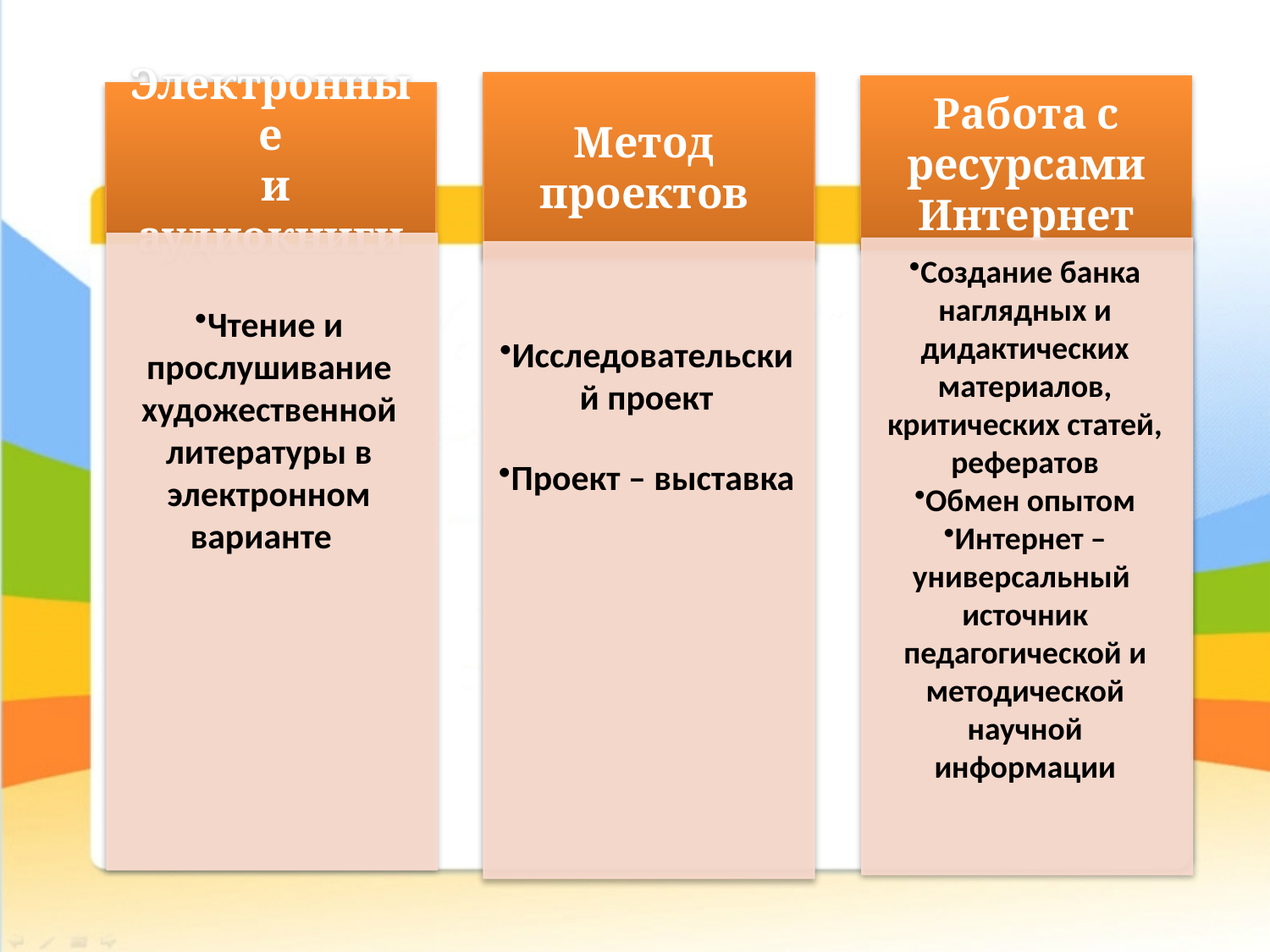

Электронные
 и аудиокниги

Чтение и прослушивание художественной литературы в электронном варианте

Метод
проектов

Исследовательский проект

Проект – выставка

Работа с ресурсами Интернет
Создание банка наглядных и дидактических материалов, критических статей, рефератов
Обмен опытом
Интернет – универсальный  источник педагогической и методической научной информации